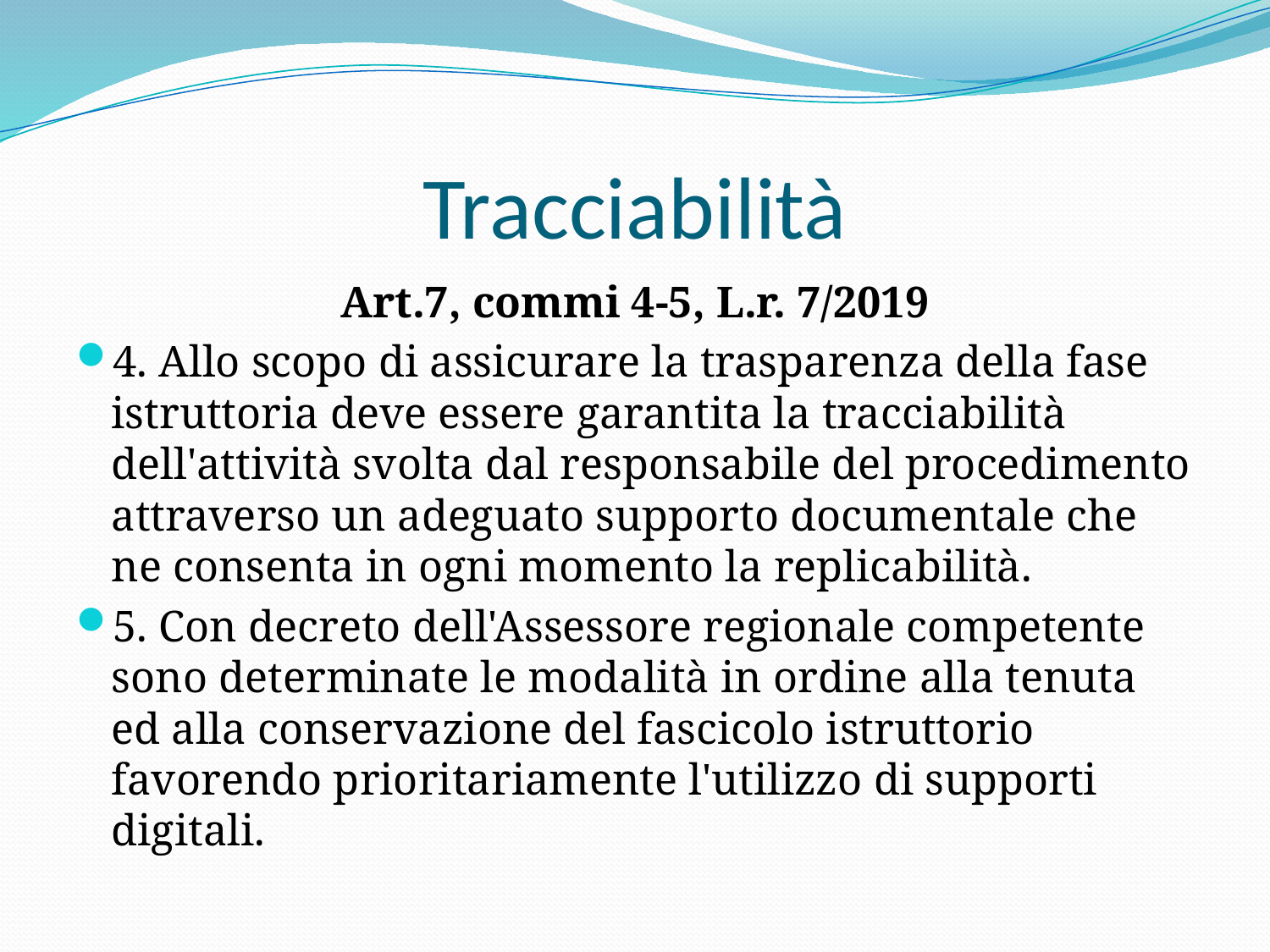

# Tracciabilità
Art.7, commi 4-5, L.r. 7/2019
4. Allo scopo di assicurare la trasparenza della fase istruttoria deve essere garantita la tracciabilità dell'attività svolta dal responsabile del procedimento attraverso un adeguato supporto documentale che ne consenta in ogni momento la replicabilità.
5. Con decreto dell'Assessore regionale competente sono determinate le modalità in ordine alla tenuta ed alla conservazione del fascicolo istruttorio favorendo prioritariamente l'utilizzo di supporti digitali.